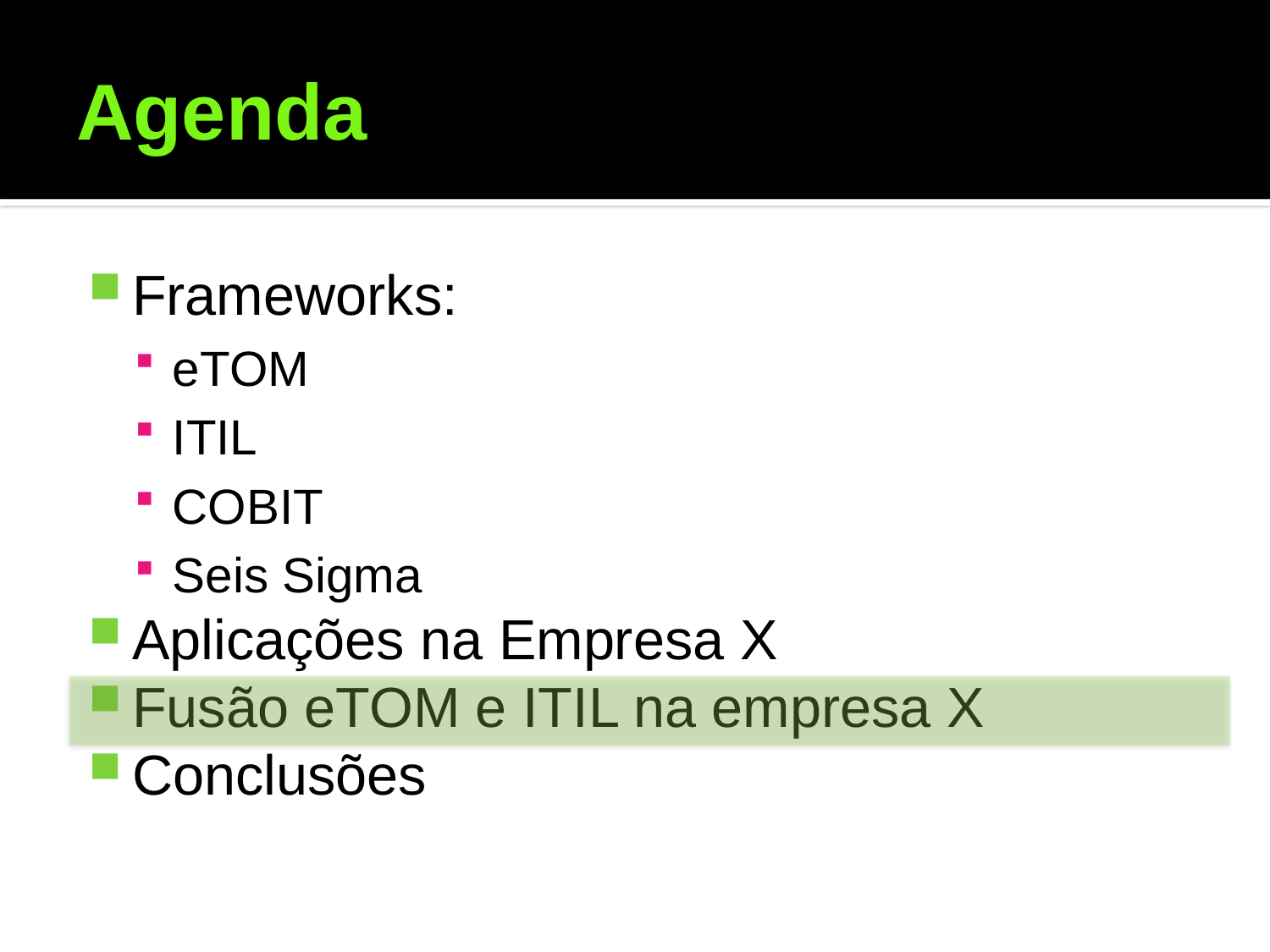

# Agenda
Frameworks:
eTOM
ITIL
COBIT
Seis Sigma
Aplicações na Empresa X
Fusão eTOM e ITIL na empresa X
Conclusões